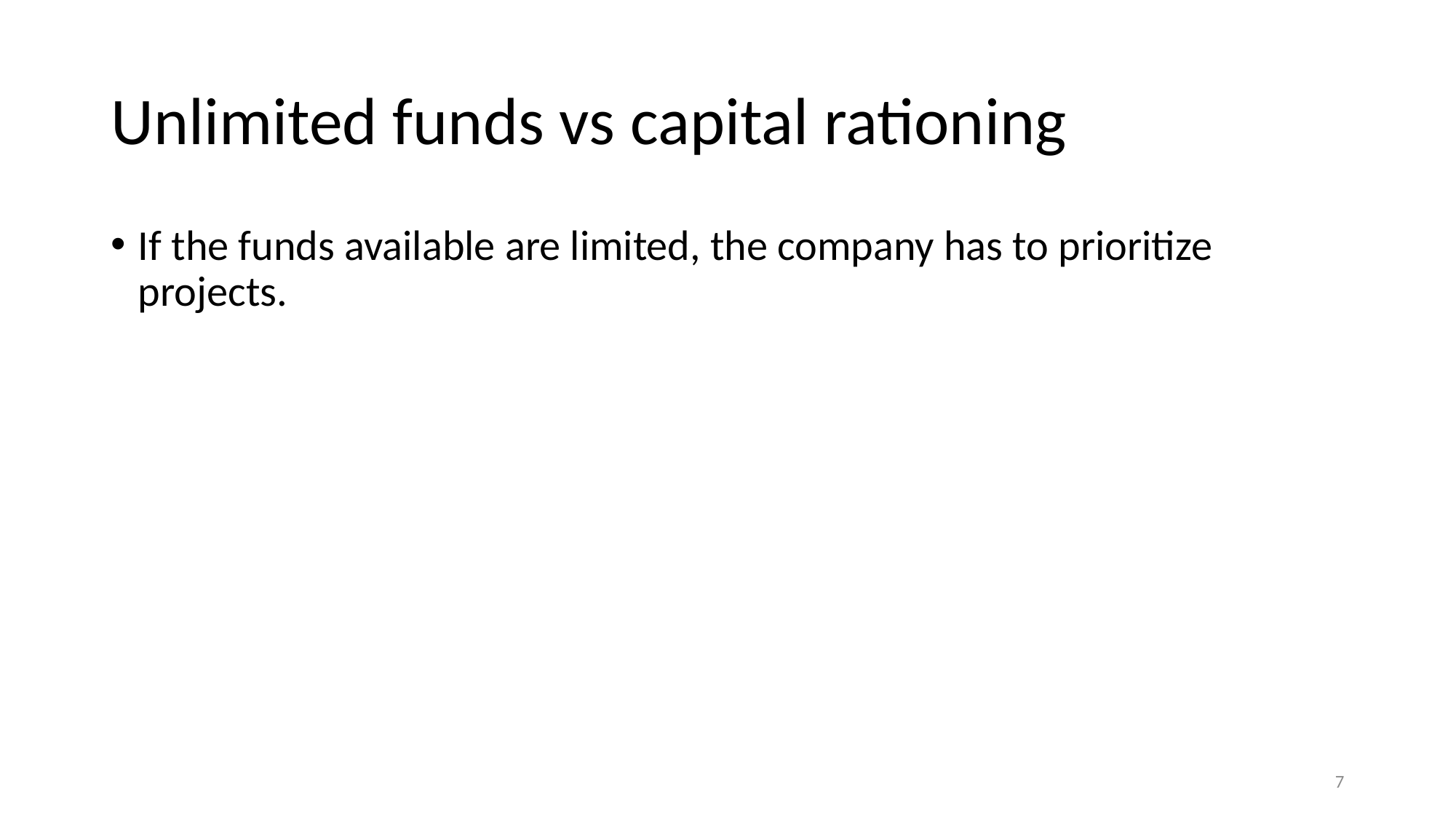

# Unlimited funds vs capital rationing
If the funds available are limited, the company has to prioritize projects.
7